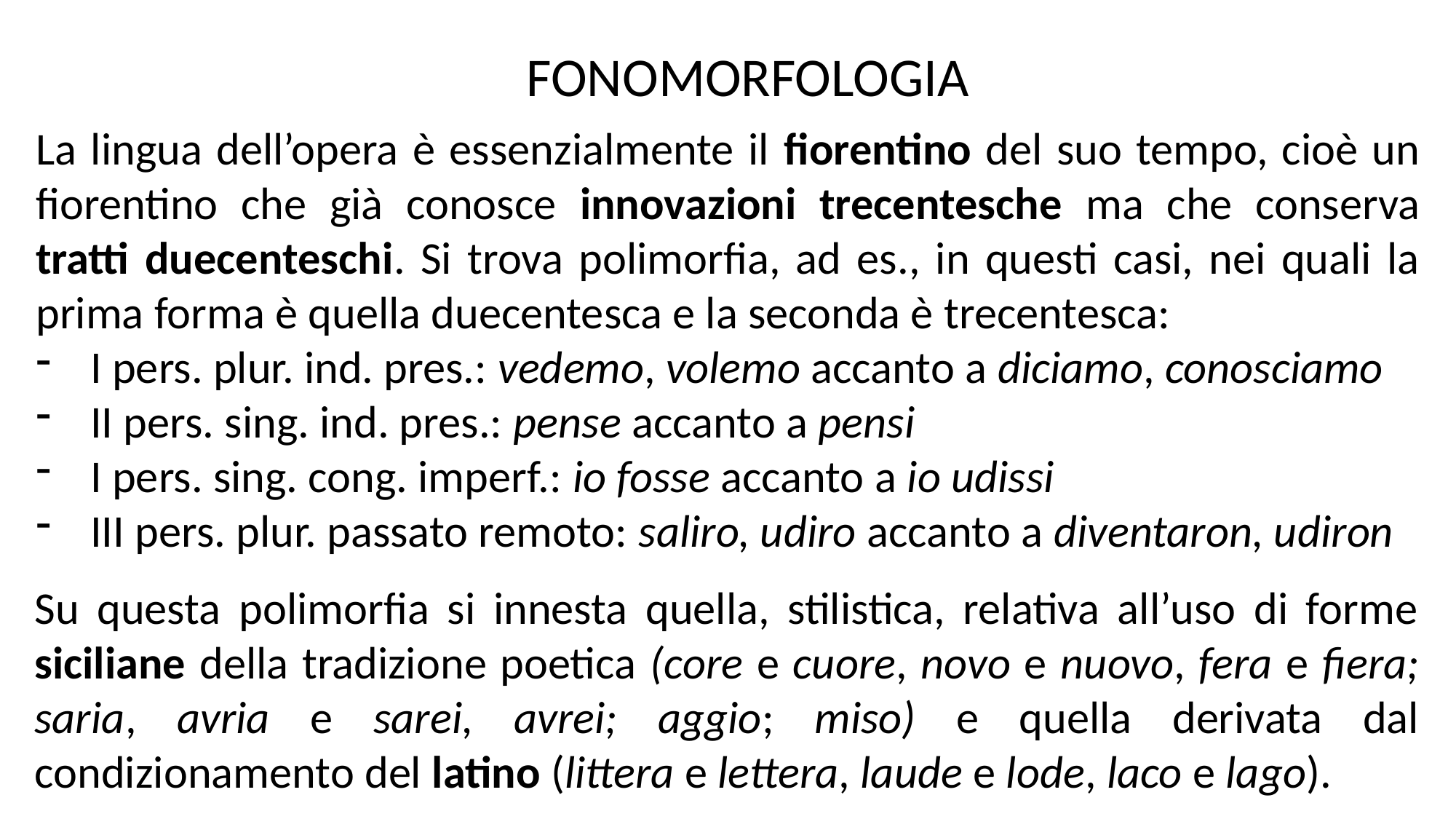

FONOMORFOLOGIA
La lingua dell’opera è essenzialmente il fiorentino del suo tempo, cioè un fiorentino che già conosce innovazioni trecentesche ma che conserva tratti duecenteschi. Si trova polimorfia, ad es., in questi casi, nei quali la prima forma è quella duecentesca e la seconda è trecentesca:
I pers. plur. ind. pres.: vedemo, volemo accanto a diciamo, conosciamo
II pers. sing. ind. pres.: pense accanto a pensi
I pers. sing. cong. imperf.: io fosse accanto a io udissi
III pers. plur. passato remoto: saliro, udiro accanto a diventaron, udiron
Su questa polimorfia si innesta quella, stilistica, relativa all’uso di forme siciliane della tradizione poetica (core e cuore, novo e nuovo, fera e fiera; saria, avria e sarei, avrei; aggio; miso) e quella derivata dal condizionamento del latino (littera e lettera, laude e lode, laco e lago).